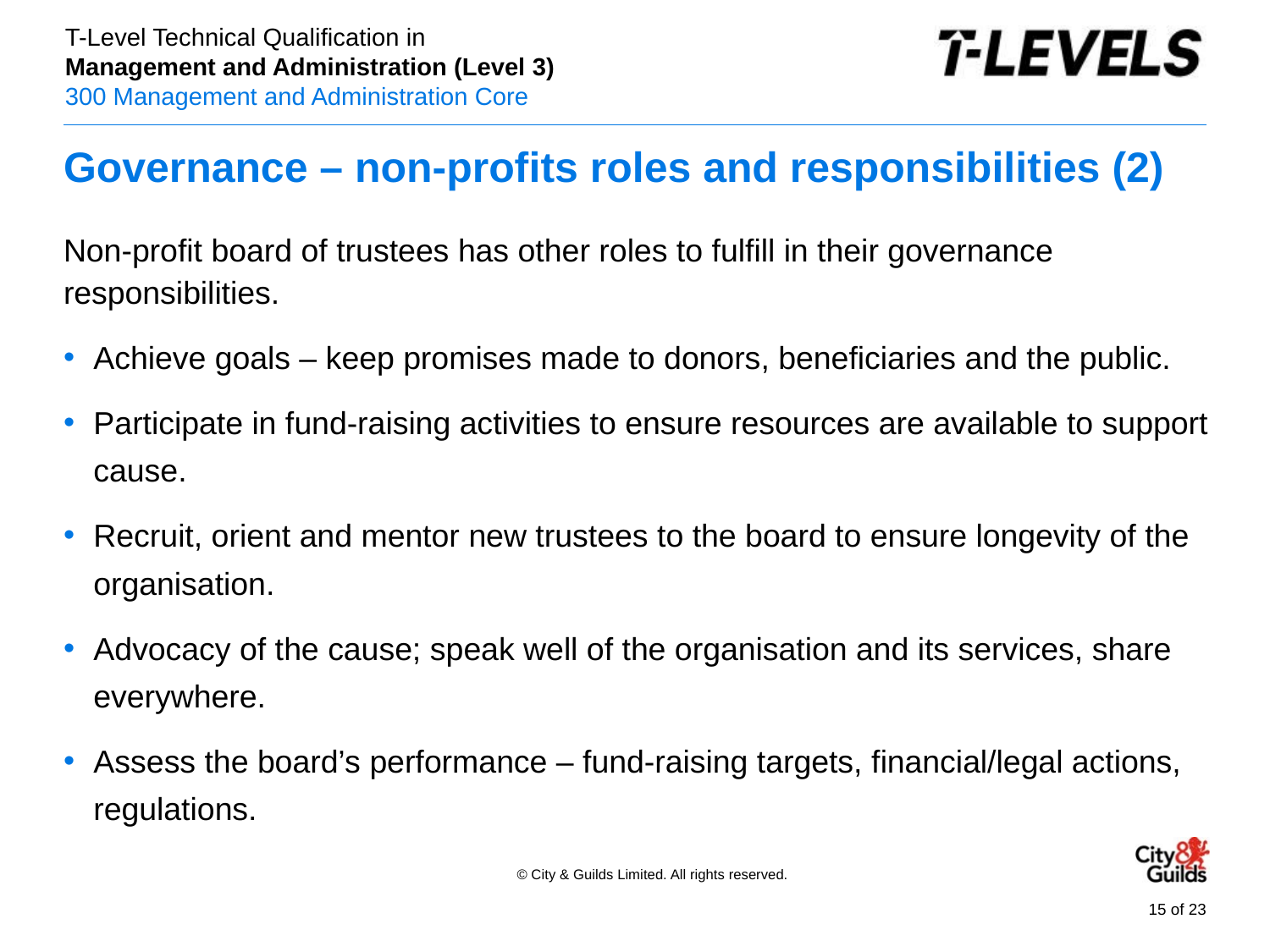

# Governance – non-profits roles and responsibilities (2)
Non-profit board of trustees has other roles to fulfill in their governance responsibilities.
Achieve goals – keep promises made to donors, beneficiaries and the public.
Participate in fund-raising activities to ensure resources are available to support cause.
Recruit, orient and mentor new trustees to the board to ensure longevity of the organisation.
Advocacy of the cause; speak well of the organisation and its services, share everywhere.
Assess the board’s performance – fund-raising targets, financial/legal actions, regulations.